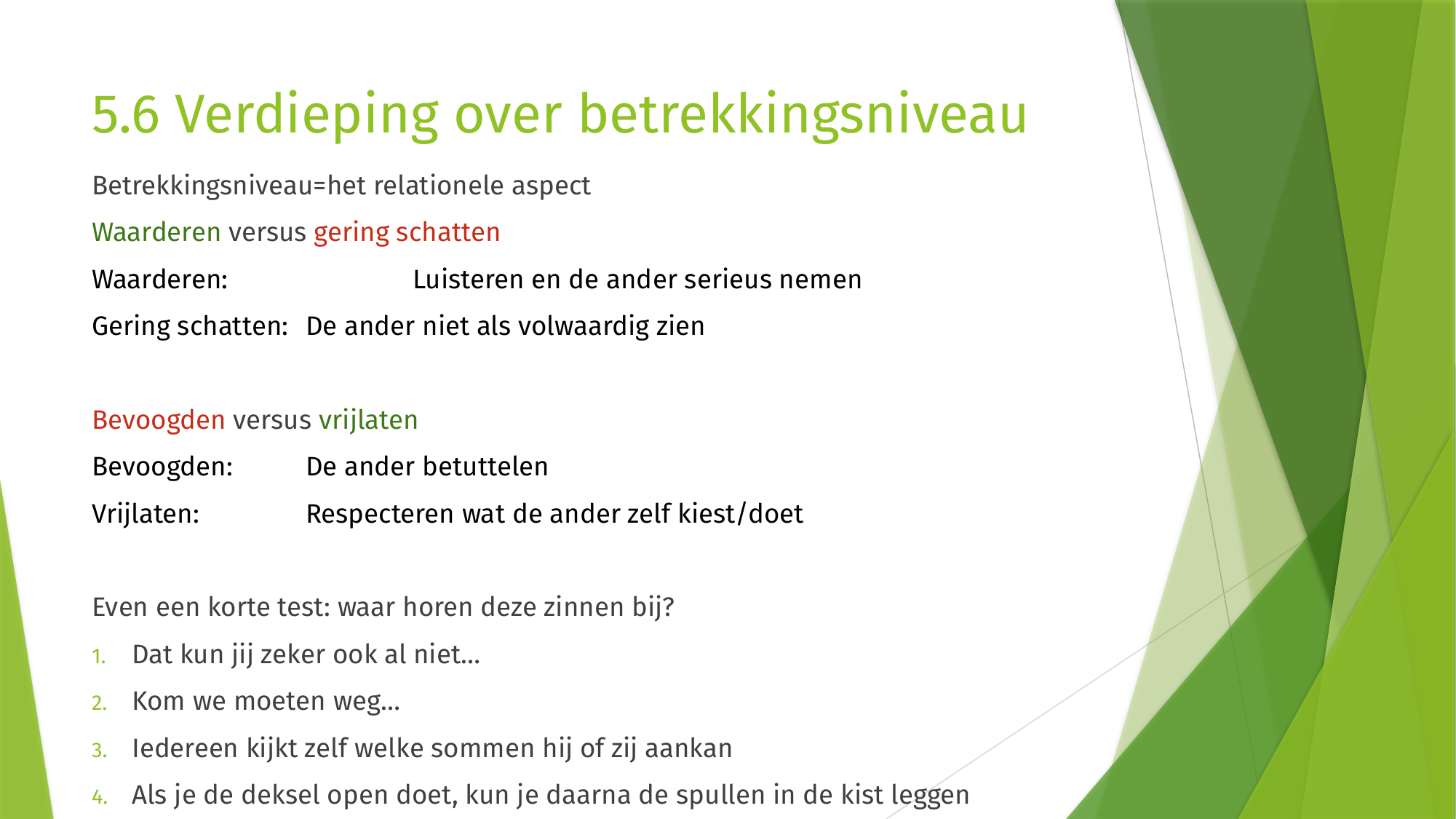

# 5.6 Verdieping over betrekkingsniveau
Betrekkingsniveau=het relationele aspect
Waarderen versus gering schatten
Waarderen: 		 	Luisteren en de ander serieus nemen
Gering schatten:		De ander niet als volwaardig zien

Bevoogden versus vrijlaten
Bevoogden:			De ander betuttelen
Vrijlaten:			Respecteren wat de ander zelf kiest/doet

Even een korte test: waar horen deze zinnen bij?
Dat kun jij zeker ook al niet…
Kom we moeten weg…
Iedereen kijkt zelf welke sommen hij of zij aankan
Als je de deksel open doet, kun je daarna de spullen in de kist leggen